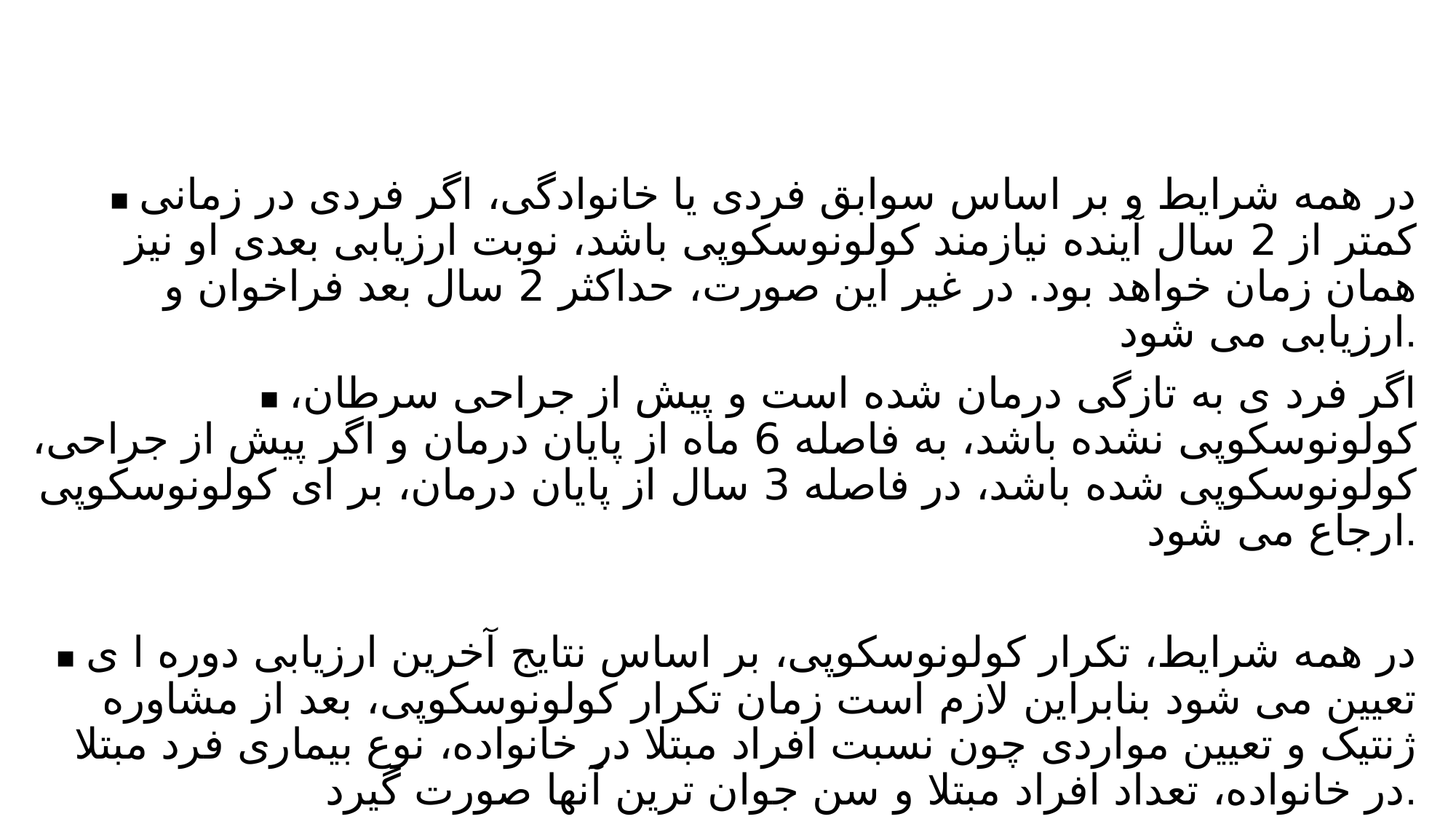

▪ در همه شرایط و بر اساس سوابق فردی یا خانوادگی، اگر فردی در زمانی کمتر از 2 سال آینده نیازمند کولونوسکوپی باشد، نوبت ارزیابی بعدی او نیز همان زمان خواهد بود. در غیر این صورت، حداکثر 2 سال بعد فراخوان و ارزیابی می شود.
▪ اگر فرد ی به تازگی درمان شده است و پیش از جراحی سرطان، کولونوسکوپی نشده باشد، به فاصله 6 ماه از پایان درمان و اگر پیش از جراحی، کولونوسکوپی شده باشد، در فاصله 3 سال از پایان درمان، بر ای کولونوسکوپی ارجاع می شود.

▪ در همه شرایط، تکرار کولونوسکوپی، بر اساس نتایج آخرین ارزیابی دوره ا ی تعیین می شود بنابراین لازم است زمان تکرار کولونوسکوپی، بعد از مشاوره ژنتیک و تعیین مواردی چون نسبت افراد مبتلا در خانواده، نوع بیماری فرد مبتلا در خانواده، تعداد افراد مبتلا و سن جوان ترین آنها صورت گیرد.